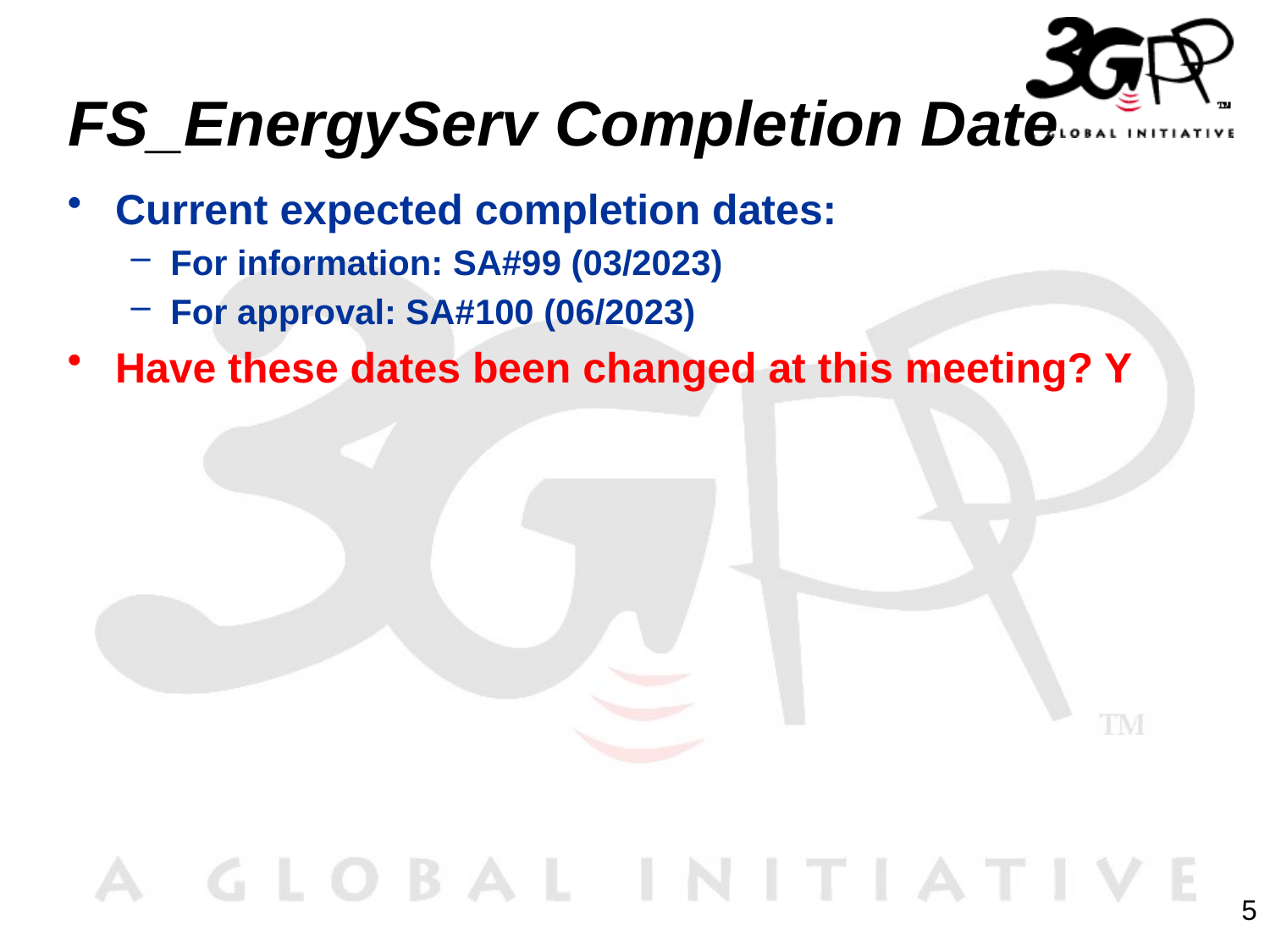

# FS_EnergyServ Completion Date
Current expected completion dates:
For information: SA#99 (03/2023)
For approval: SA#100 (06/2023)
Have these dates been changed at this meeting? Y

5